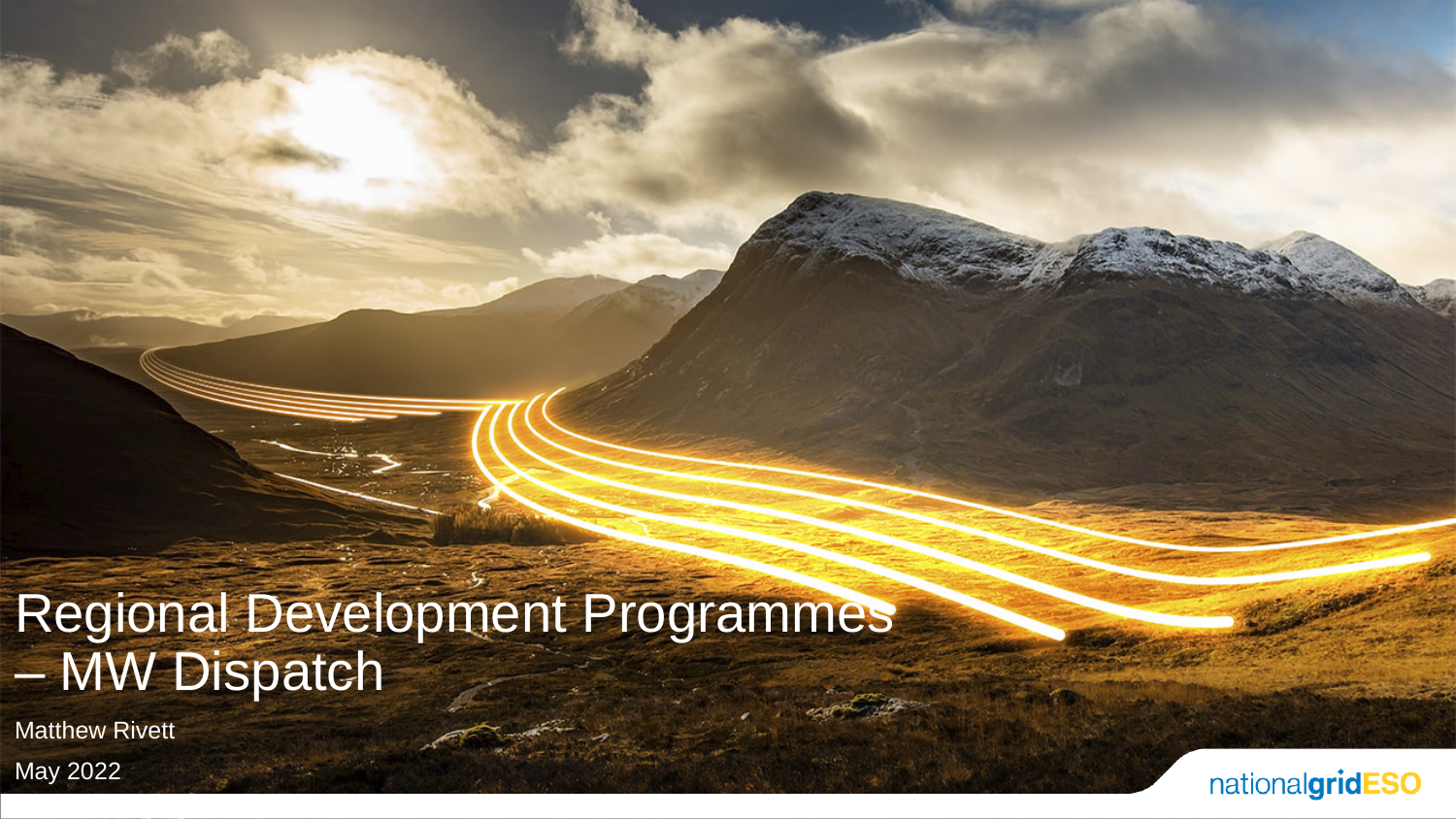

Regional Development Programmes – MW Dispatch
Matthew Rivett
May 2022